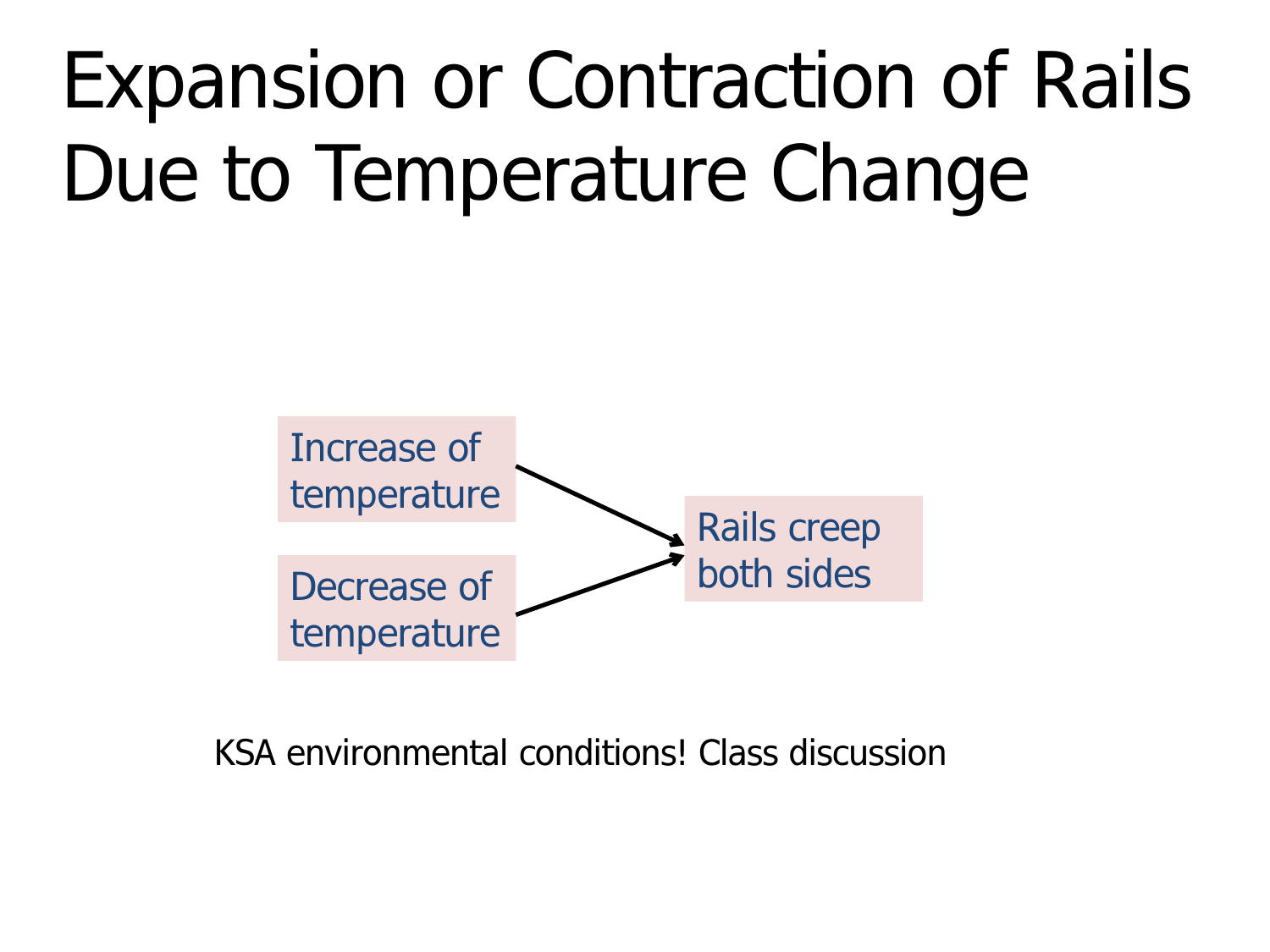

Expansion or Contraction of Rails Due to Temperature Change
Increase of temperature
Rails creep both sides
Decrease of temperature
KSA environmental conditions! Class discussion